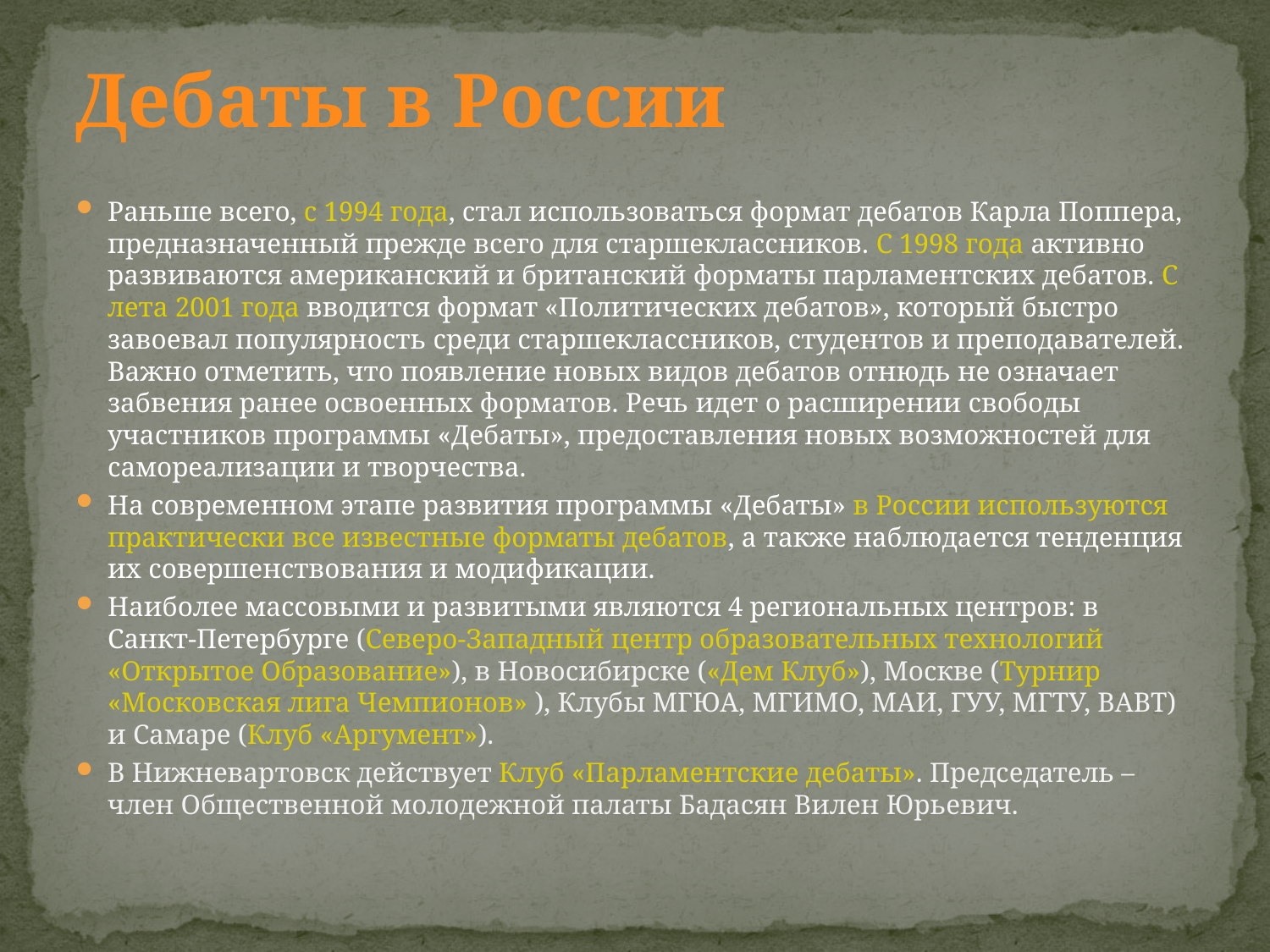

# Дебаты в России
Раньше всего, с 1994 года, стал использоваться формат дебатов Карла Поппера, предназначенный прежде всего для старшеклассников. C 1998 года активно развиваются американский и британский форматы парламентских дебатов. С лета 2001 года вводится формат «Политических дебатов», который быстро завоевал популярность среди старшеклассников, студентов и преподавателей. Важно отметить, что появление новых видов дебатов отнюдь не означает забвения ранее освоенных форматов. Речь идет о расширении свободы участников программы «Дебаты», предоставления новых возможностей для самореализации и творчества.
На современном этапе развития программы «Дебаты» в России используются практически все известные форматы дебатов, а также наблюдается тенденция их совершенствования и модификации.
Наиболее массовыми и развитыми являются 4 региональных центров: в Санкт-Петербурге (Северо-Западный центр образовательных технологий «Открытое Образование»), в Новосибирске («Дем Клуб»), Москве (Турнир «Московская лига Чемпионов» ), Клубы МГЮА, МГИМО, МАИ, ГУУ, МГТУ, ВАВТ) и Самаре (Клуб «Аргумент»).
В Нижневартовск действует Клуб «Парламентские дебаты». Председатель – член Общественной молодежной палаты Бадасян Вилен Юрьевич.